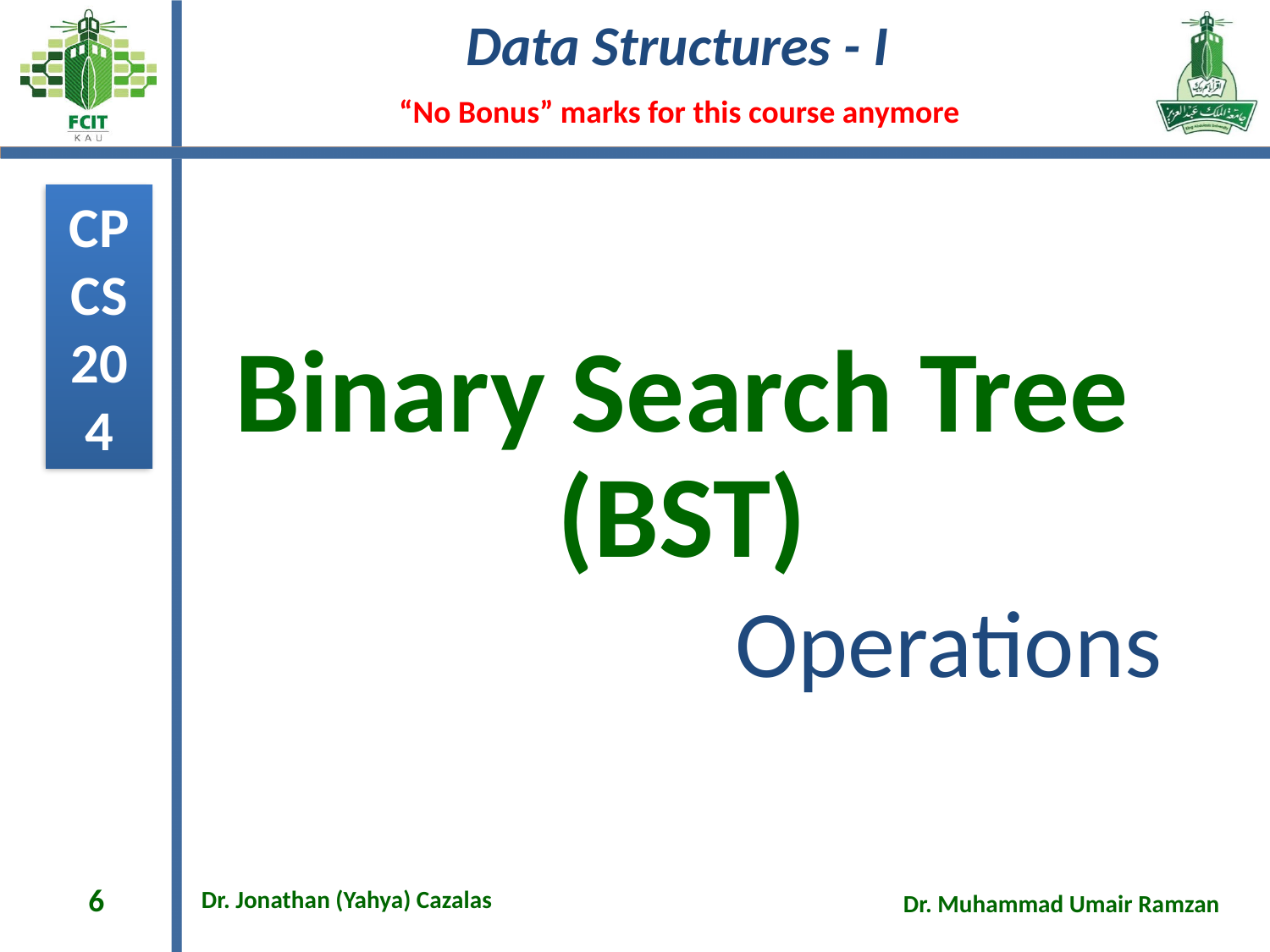

# Binary Search Tree (BST)
Operations
6